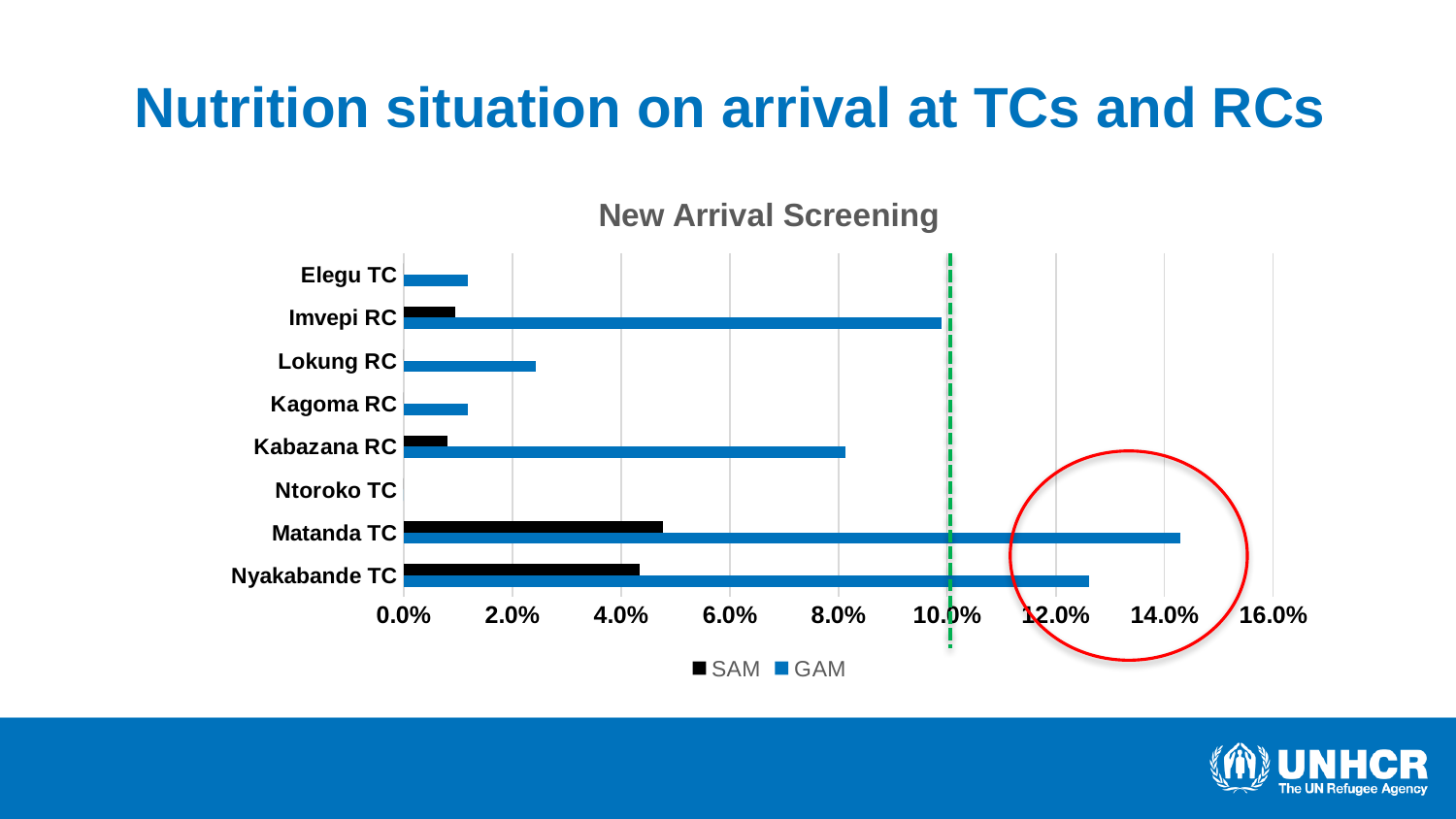

# Nutrition situation on arrival at TCs and RCs

### Chart: New Arrival Screening

| Category | GAM | SAM |
|---|---|---|
| Nyakabande TC | 0.12608695652173912 | 0.043478260869565216 |
| Matanda TC | 0.14285714285714285 | 0.047619047619047616 |
| Ntoroko TC | 0.0 | 0.0 |
| Kabazana RC | 0.08130081300813008 | 0.008130081300813009 |
| Kagoma RC | 0.011904761904761904 | 0.0 |
| Lokung RC | 0.024390243902439025 | 0.0 |
| Imvepi RC | 0.09905660377358491 | 0.009433962264150943 |
| Elegu TC | 0.011904761904761904 | 0.0 |